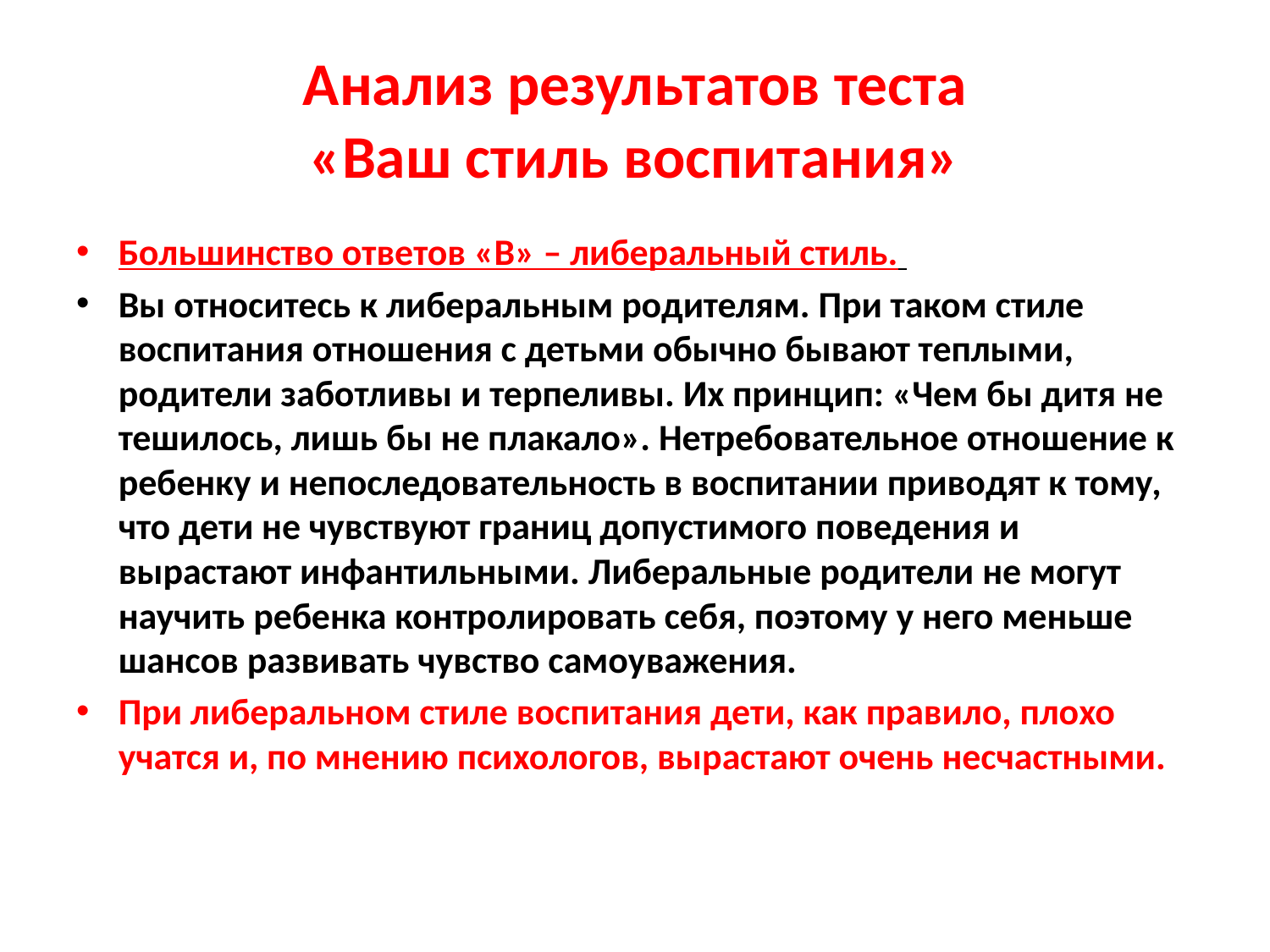

# Анализ результатов теста «Ваш стиль воспитания»
Большинство ответов «В» – либеральный стиль.
Вы относитесь к либеральным родителям. При таком стиле воспитания отношения с детьми обычно бывают теплыми, родители заботливы и терпеливы. Их принцип: «Чем бы дитя не тешилось, лишь бы не плакало». Нетребовательное отношение к ребенку и непоследовательность в воспитании приводят к тому, что дети не чувствуют границ допустимого поведения и вырастают инфантильными. Либеральные родители не могут научить ребенка контролировать себя, поэтому у него меньше шансов развивать чувство самоуважения.
При либеральном стиле воспитания дети, как правило, плохо учатся и, по мнению психологов, вырастают очень несчастными.